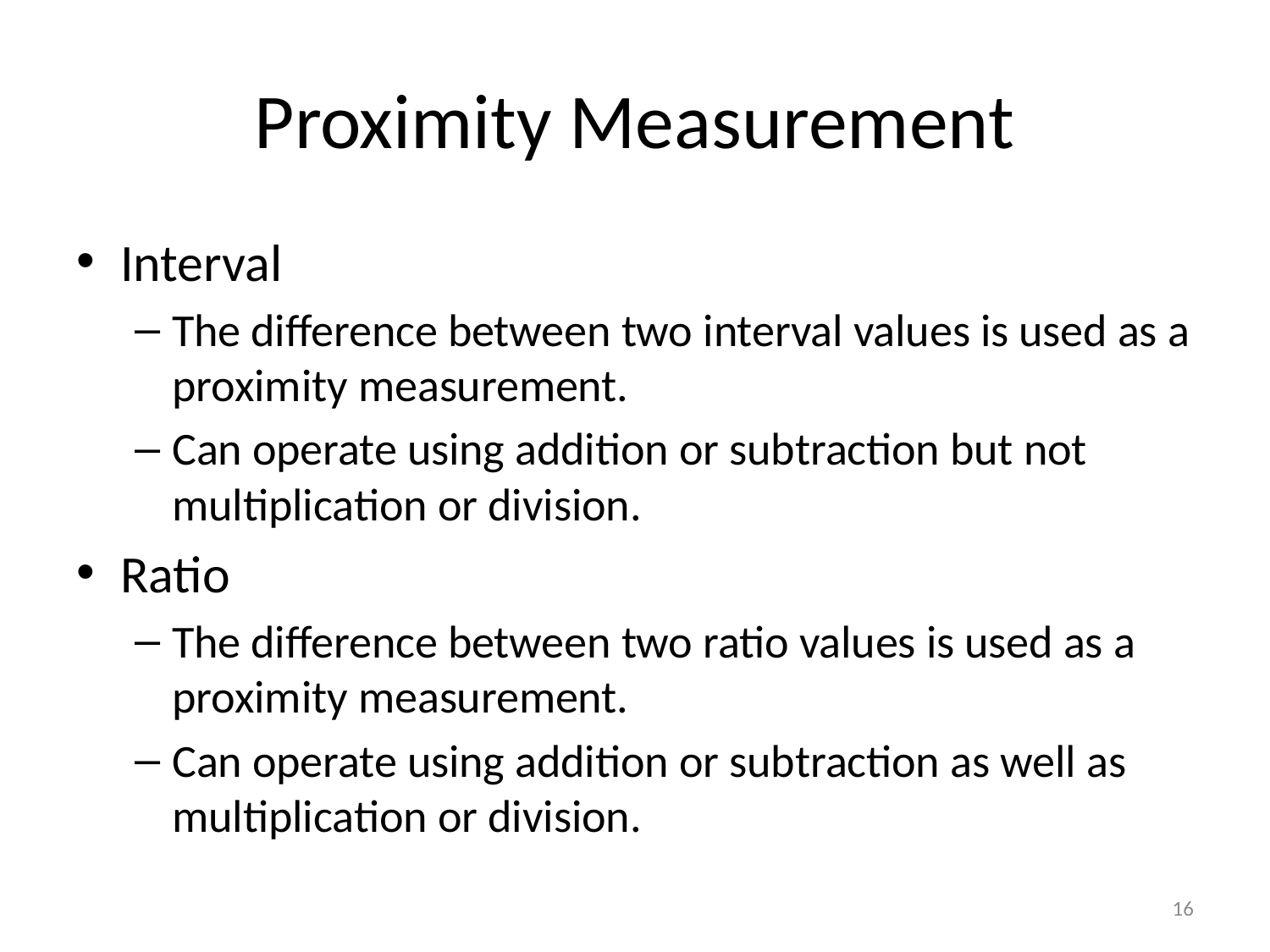

# Proximity Measurement
Interval
The difference between two interval values is used as a proximity measurement.
Can operate using addition or subtraction but not multiplication or division.
Ratio
The difference between two ratio values is used as a proximity measurement.
Can operate using addition or subtraction as well as multiplication or division.

16